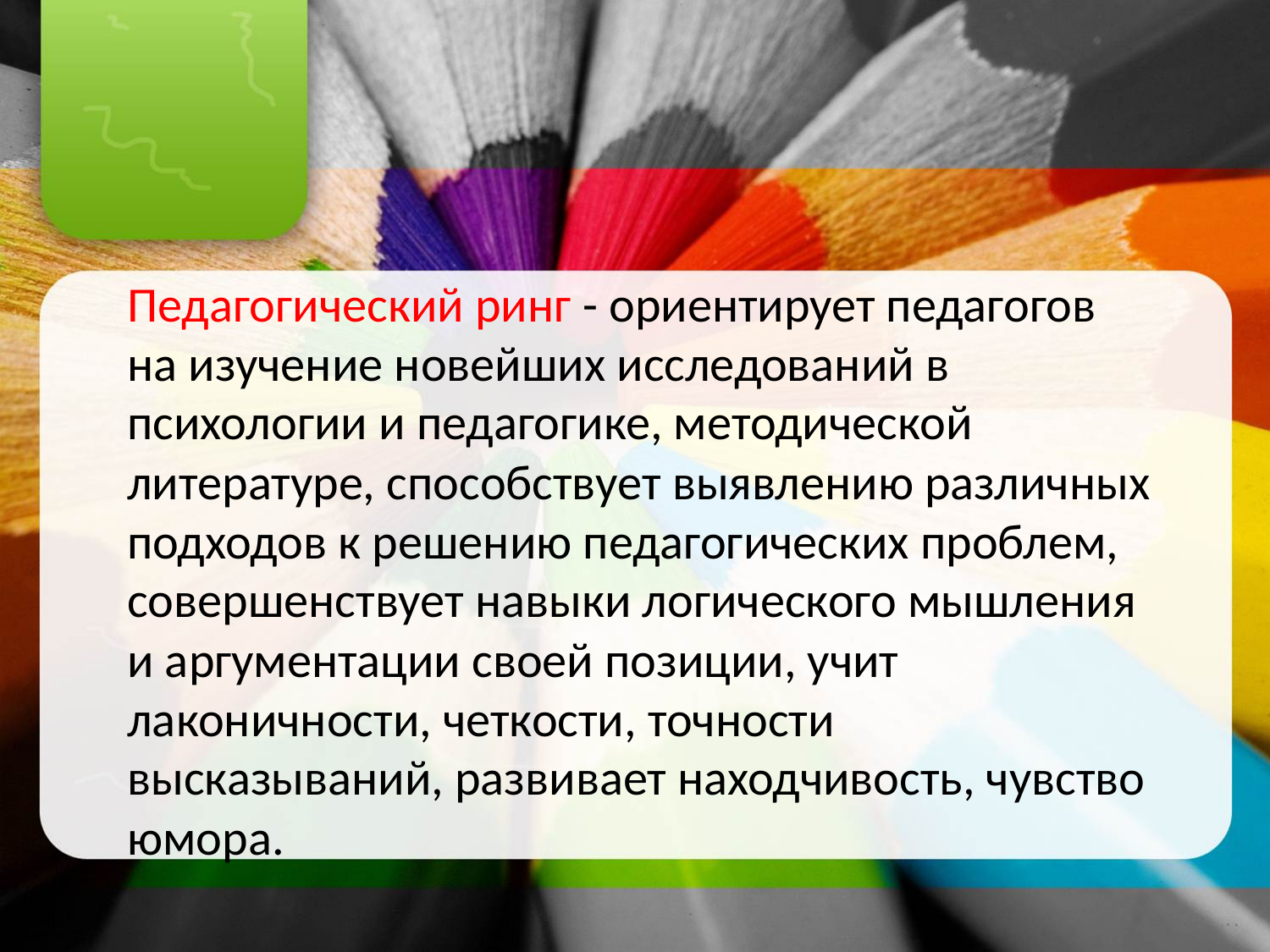

Педагогический ринг - ориентирует педагогов на изучение новейших исследований в психологии и педагогике, методической литературе, способствует выявлению различных подходов к решению педагогических проблем, совершенствует навыки логического мышления и аргументации своей позиции, учит лаконичности, четкости, точности высказываний, развивает находчивость, чувство юмора.